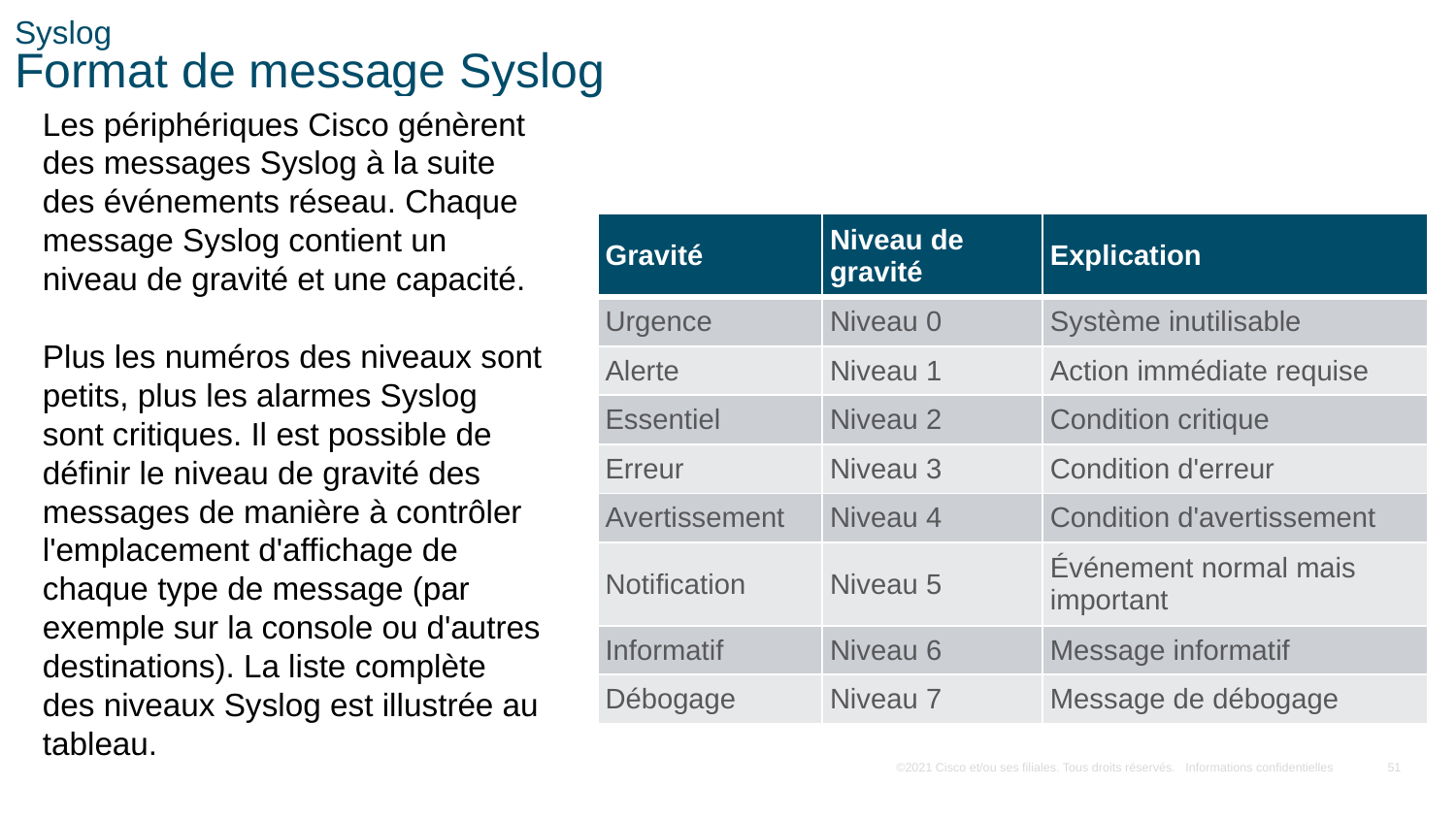

# Syslog Format de message Syslog
Les périphériques Cisco génèrent des messages Syslog à la suite des événements réseau. Chaque message Syslog contient un niveau de gravité et une capacité.

Plus les numéros des niveaux sont petits, plus les alarmes Syslog sont critiques. Il est possible de définir le niveau de gravité des messages de manière à contrôler l'emplacement d'affichage de chaque type de message (par exemple sur la console ou d'autres destinations). La liste complète des niveaux Syslog est illustrée au tableau.

| Gravité | Niveau de gravité | Explication |
| --- | --- | --- |
| Urgence | Niveau 0 | Système inutilisable |
| Alerte | Niveau 1 | Action immédiate requise |
| Essentiel | Niveau 2 | Condition critique |
| Erreur | Niveau 3 | Condition d'erreur |
| Avertissement | Niveau 4 | Condition d'avertissement |
| Notification | Niveau 5 | Événement normal mais important |
| Informatif | Niveau 6 | Message informatif |
| Débogage | Niveau 7 | Message de débogage |